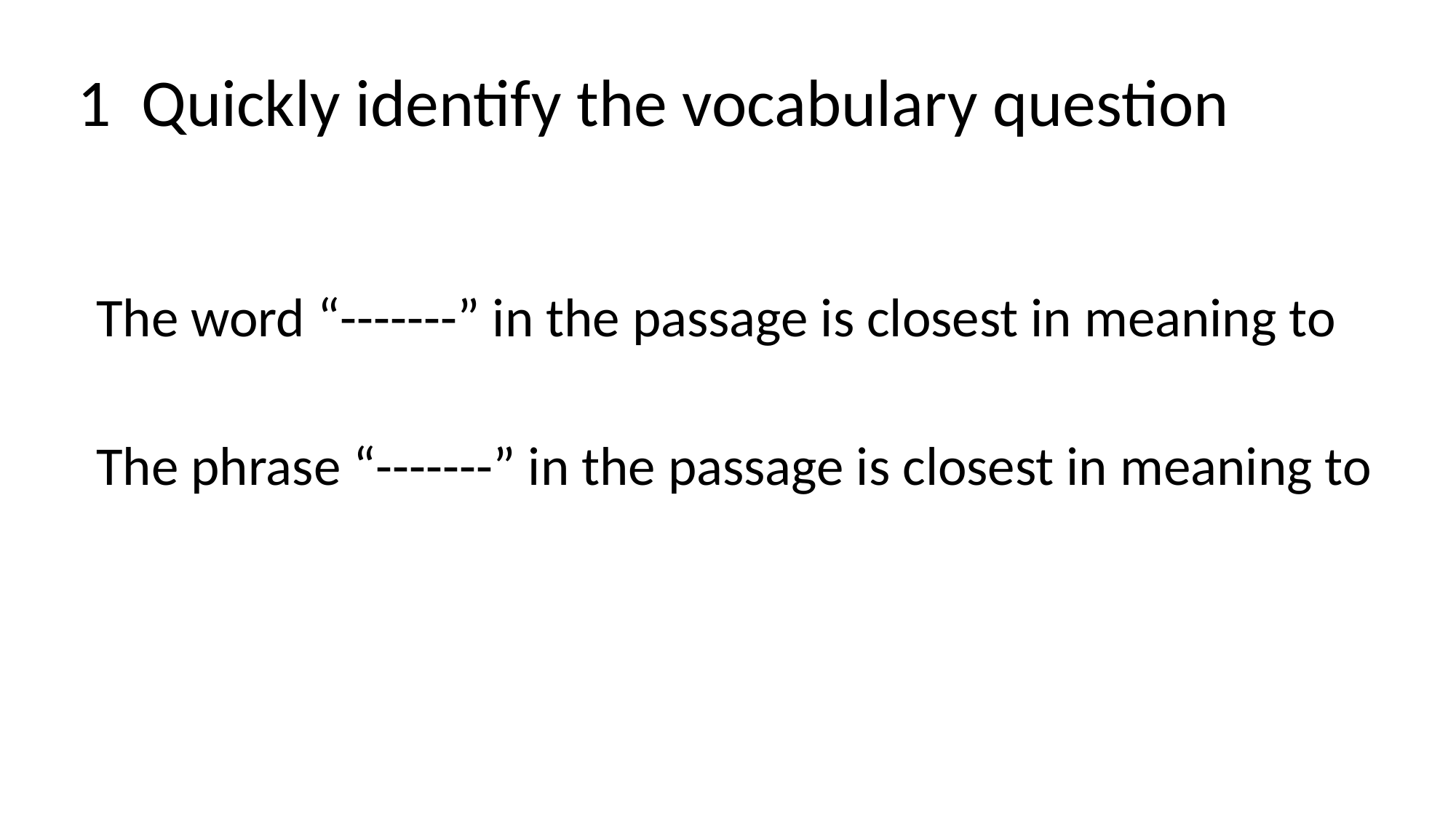

# 1  Quickly identify the vocabulary question

The word “-------” in the passage is closest in meaning to

The phrase “-------” in the passage is closest in meaning to